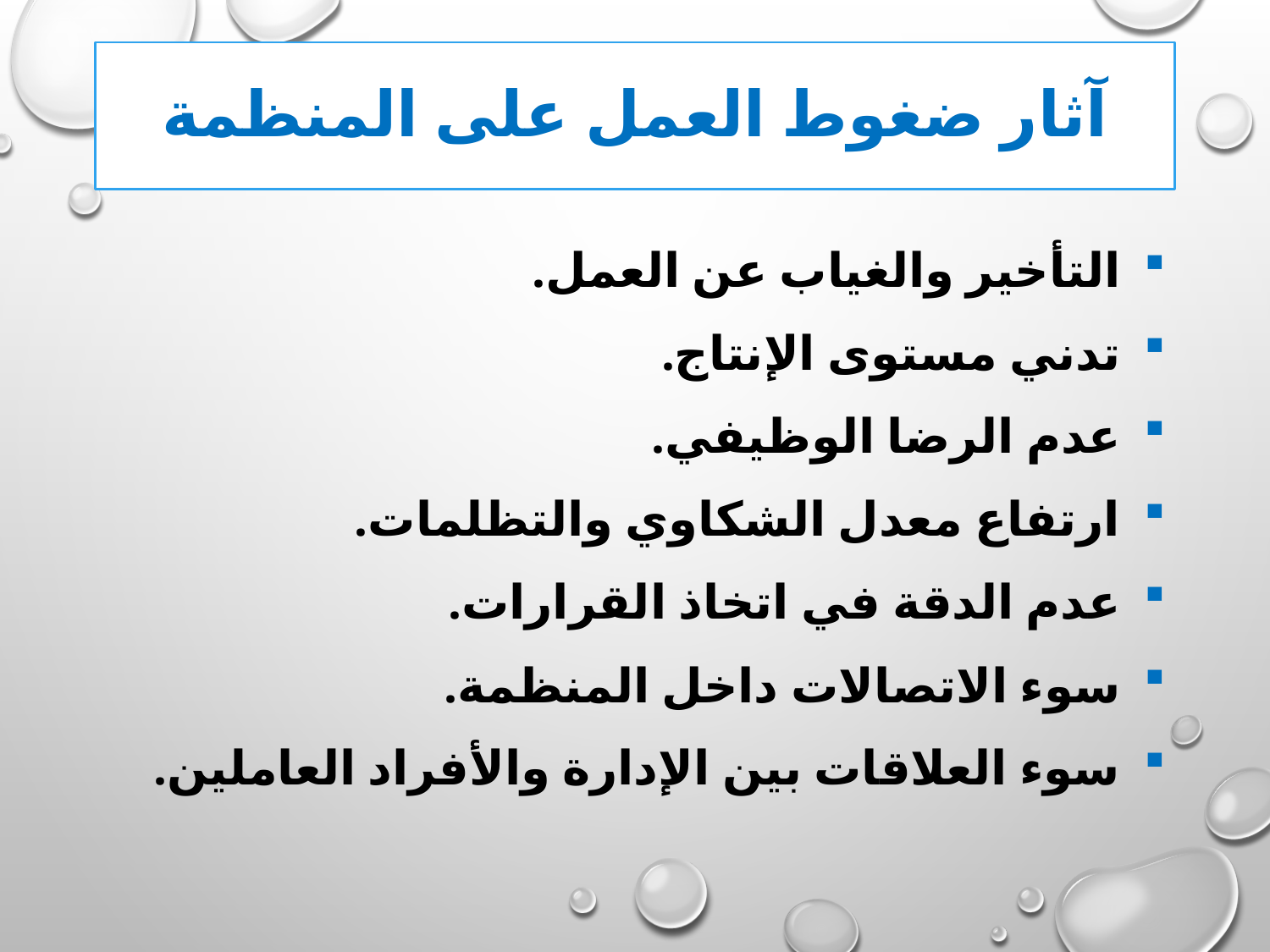

# آثار ضغوط العمل على المنظمة
 التأخير والغياب عن العمل.
 تدني مستوى الإنتاج.
 عدم الرضا الوظيفي.
 ارتفاع معدل الشكاوي والتظلمات.
 عدم الدقة في اتخاذ القرارات.
 سوء الاتصالات داخل المنظمة.
 سوء العلاقات بين الإدارة والأفراد العاملين.